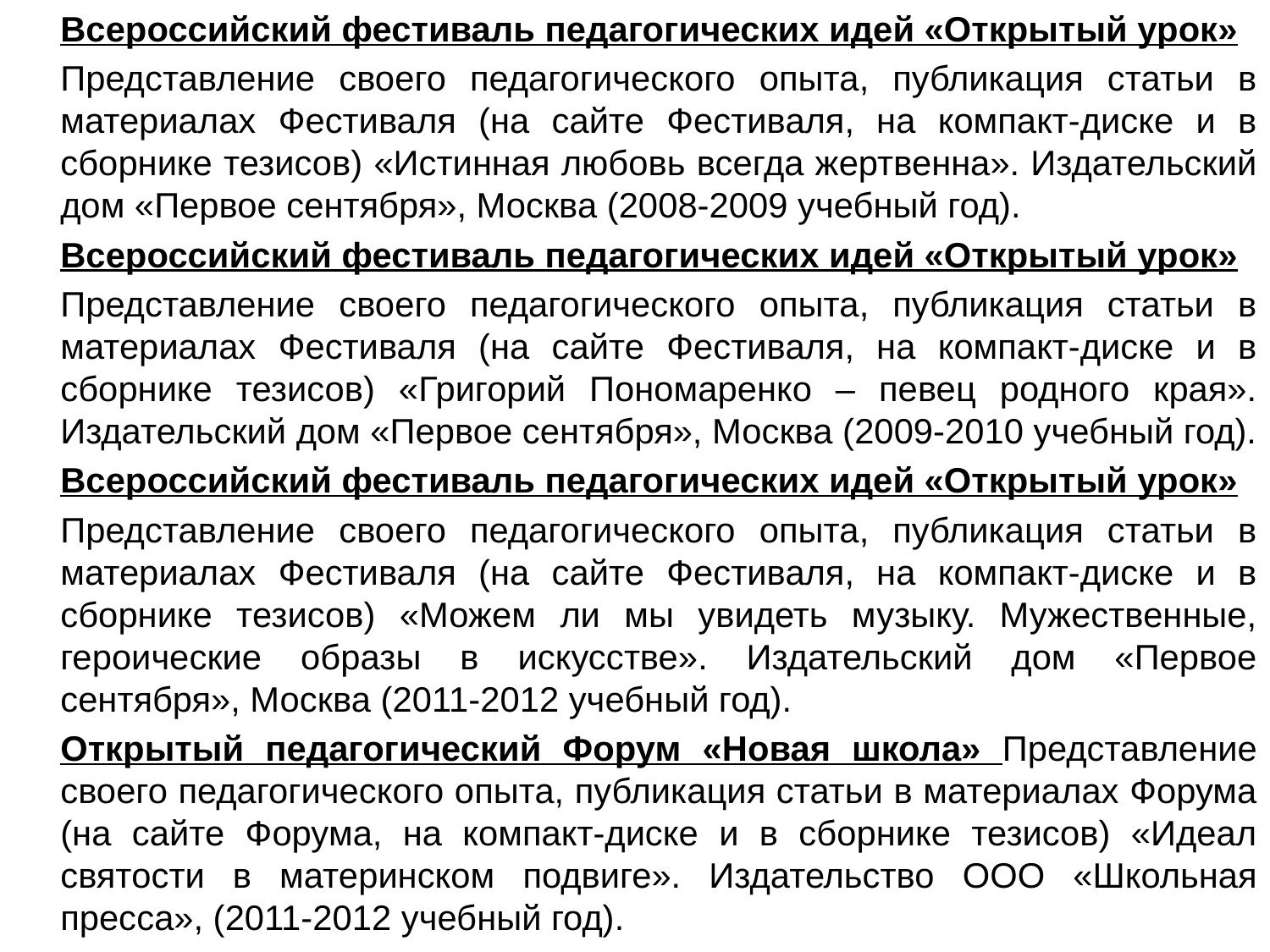

Всероссийский фестиваль педагогических идей «Открытый урок»
Представление своего педагогического опыта, публикация статьи в материалах Фестиваля (на сайте Фестиваля, на компакт-диске и в сборнике тезисов) «Истинная любовь всегда жертвенна». Издательский дом «Первое сентября», Москва (2008-2009 учебный год).
Всероссийский фестиваль педагогических идей «Открытый урок»
Представление своего педагогического опыта, публикация статьи в материалах Фестиваля (на сайте Фестиваля, на компакт-диске и в сборнике тезисов) «Григорий Пономаренко – певец родного края». Издательский дом «Первое сентября», Москва (2009-2010 учебный год).
Всероссийский фестиваль педагогических идей «Открытый урок»
Представление своего педагогического опыта, публикация статьи в материалах Фестиваля (на сайте Фестиваля, на компакт-диске и в сборнике тезисов) «Можем ли мы увидеть музыку. Мужественные, героические образы в искусстве». Издательский дом «Первое сентября», Москва (2011-2012 учебный год).
Открытый педагогический Форум «Новая школа» Представление своего педагогического опыта, публикация статьи в материалах Форума (на сайте Форума, на компакт-диске и в сборнике тезисов) «Идеал святости в материнском подвиге». Издательство ООО «Школьная пресса», (2011-2012 учебный год).